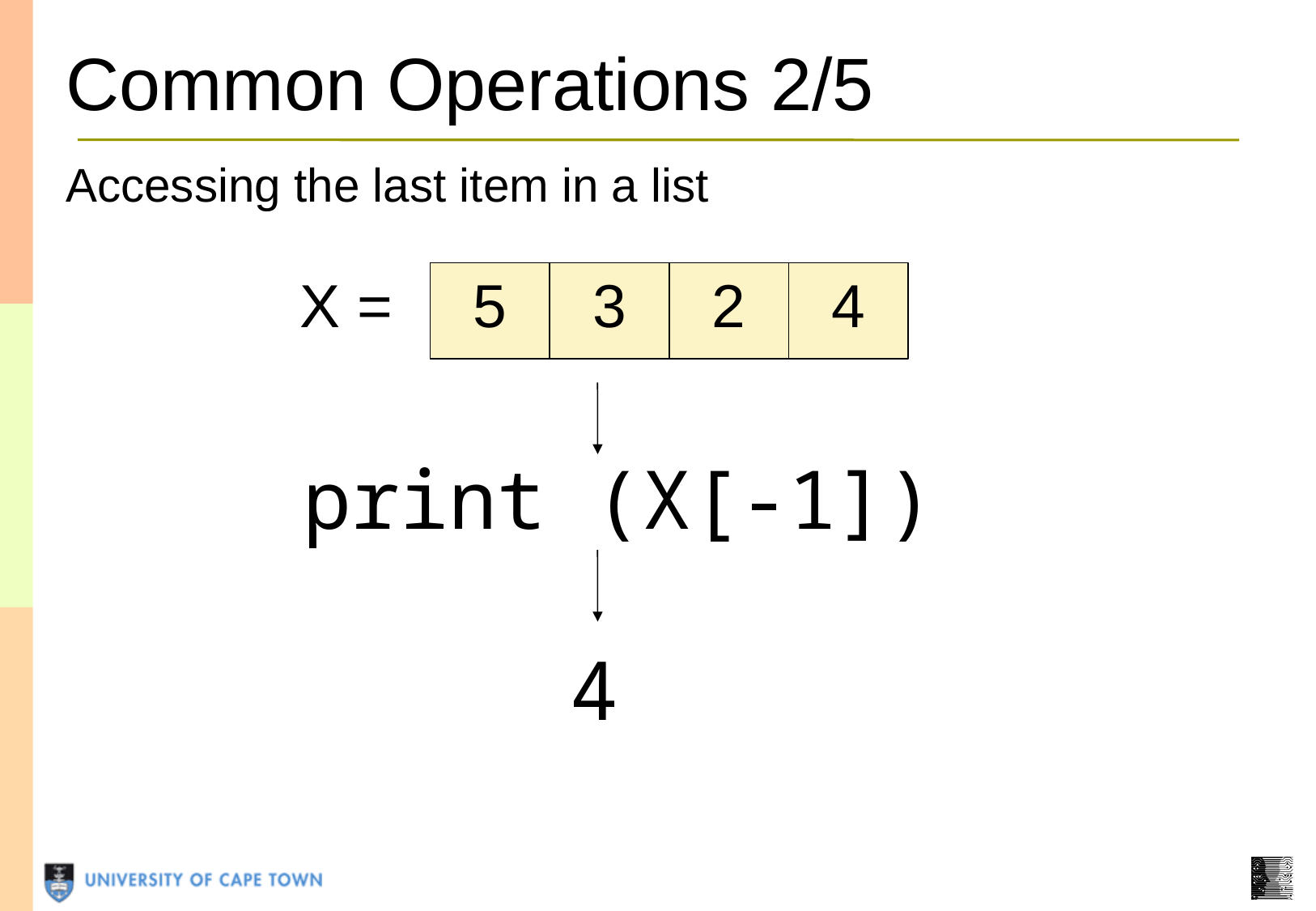

Common Operations 2/5
Accessing the last item in a list
X =
5
3
2
4

print (X[-1])

4